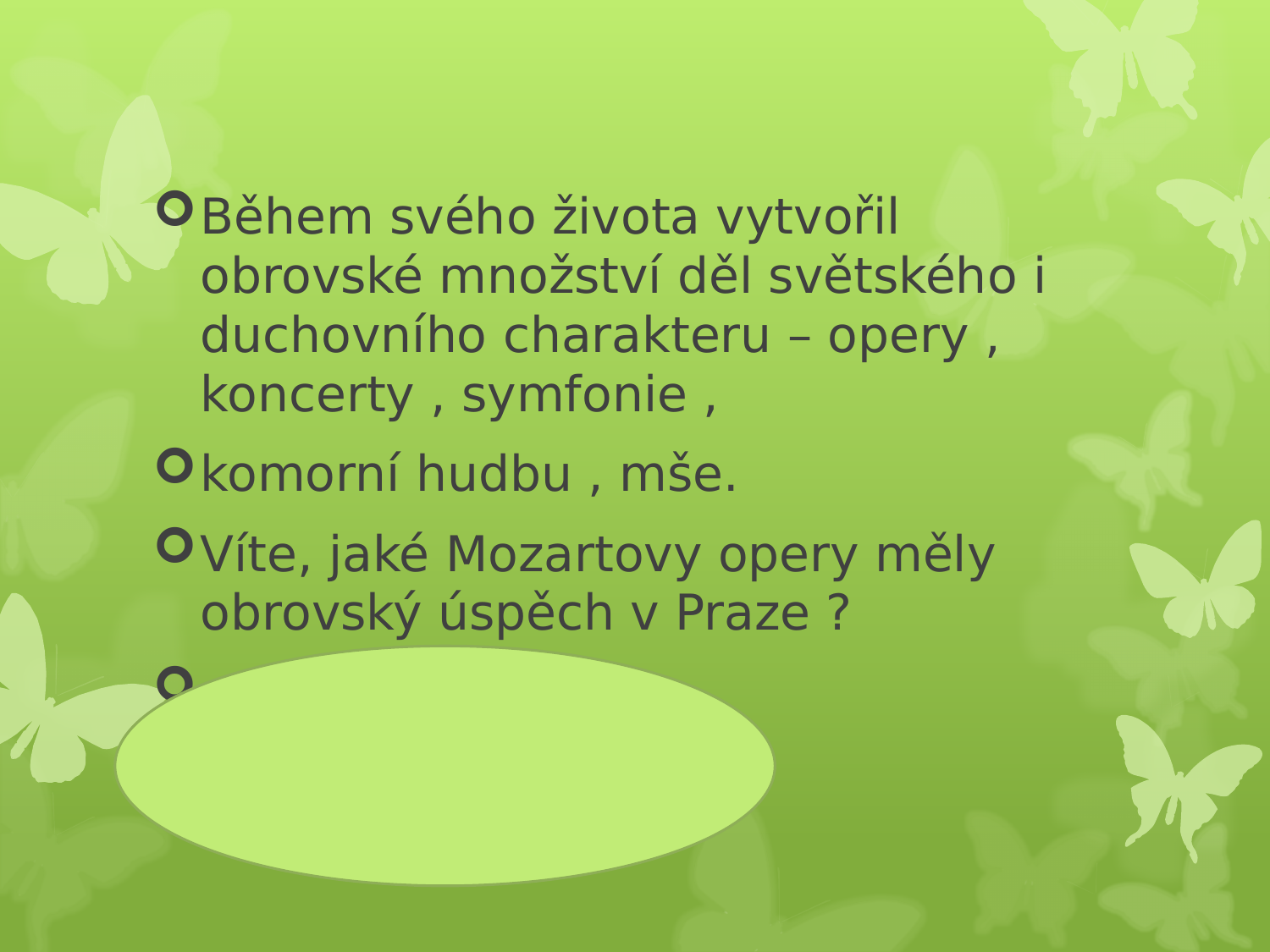

Během svého života vytvořil obrovské množství děl světského i duchovního charakteru – opery , koncerty , symfonie ,
komorní hudbu , mše.
Víte, jaké Mozartovy opery měly obrovský úspěch v Praze ?
  Don Giovanni
  Figarova svatba